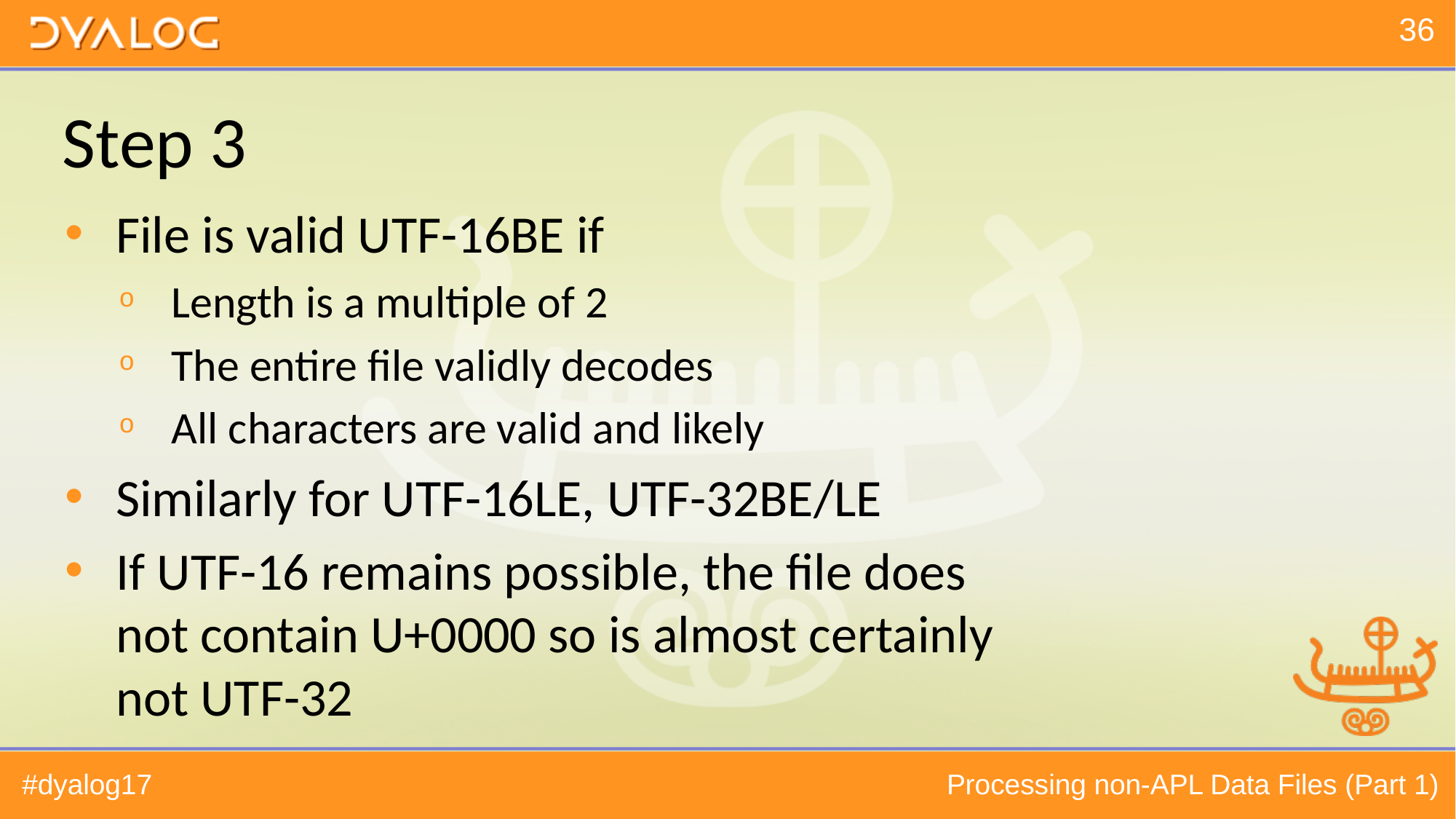

# Step 3

File is valid UTF-16BE if
Length is a multiple of 2
The entire file validly decodes
All characters are valid and likely
Similarly for UTF-16LE, UTF-32BE/LE
If UTF-16 remains possible, the file does not contain U+0000 so is almost certainly not UTF-32